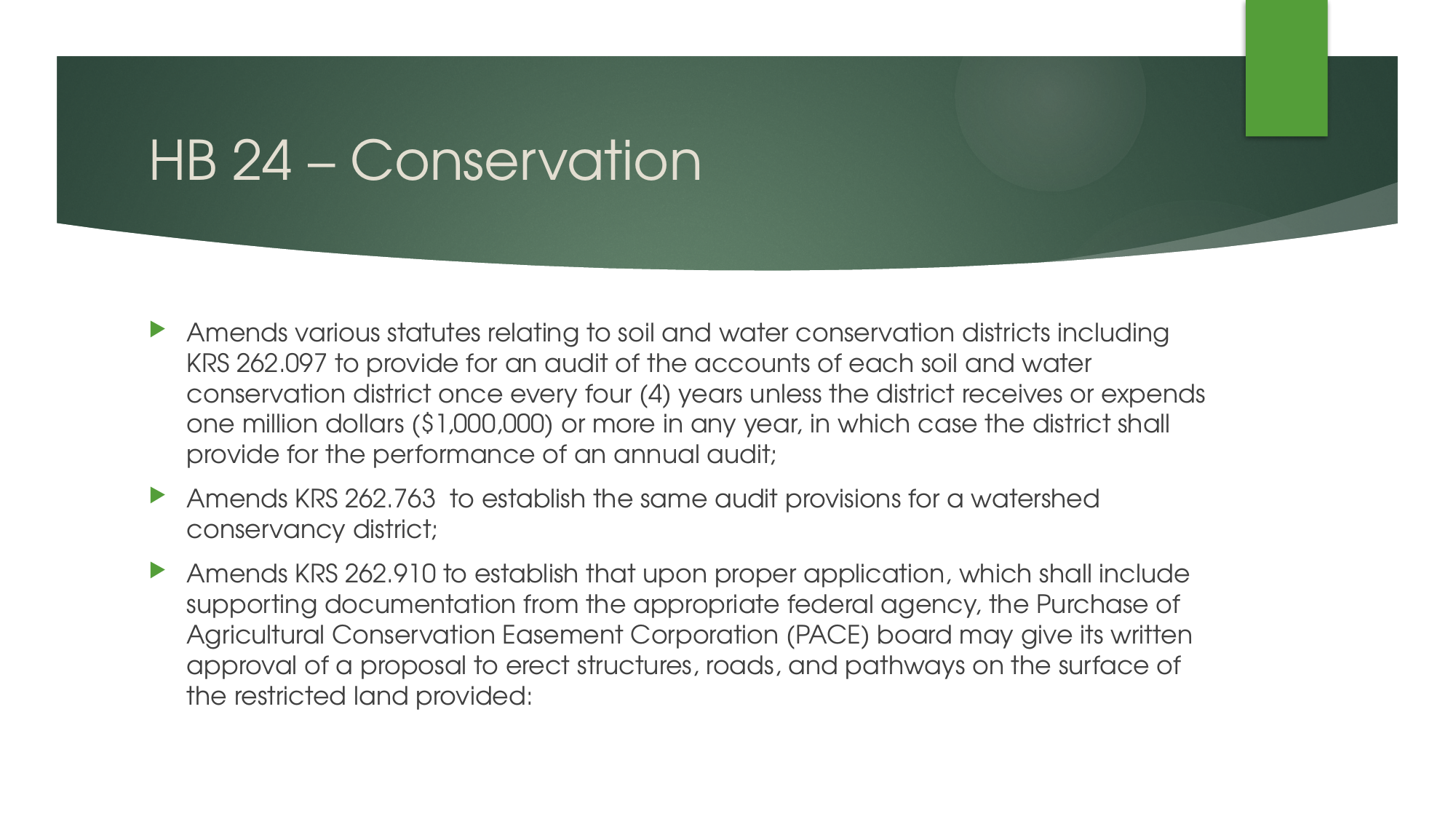

# HB 24 – Conservation
Amends various statutes relating to soil and water conservation districts including KRS 262.097 to provide for an audit of the accounts of each soil and water conservation district once every four (4) years unless the district receives or expends one million dollars ($1,000,000) or more in any year, in which case the district shall provide for the performance of an annual audit;
Amends KRS 262.763  to establish the same audit provisions for a watershed conservancy district;
Amends KRS 262.910 to establish that upon proper application, which shall include supporting documentation from the appropriate federal agency, the Purchase of Agricultural Conservation Easement Corporation (PACE) board may give its written approval of a proposal to erect structures, roads, and pathways on the surface of the restricted land provided: